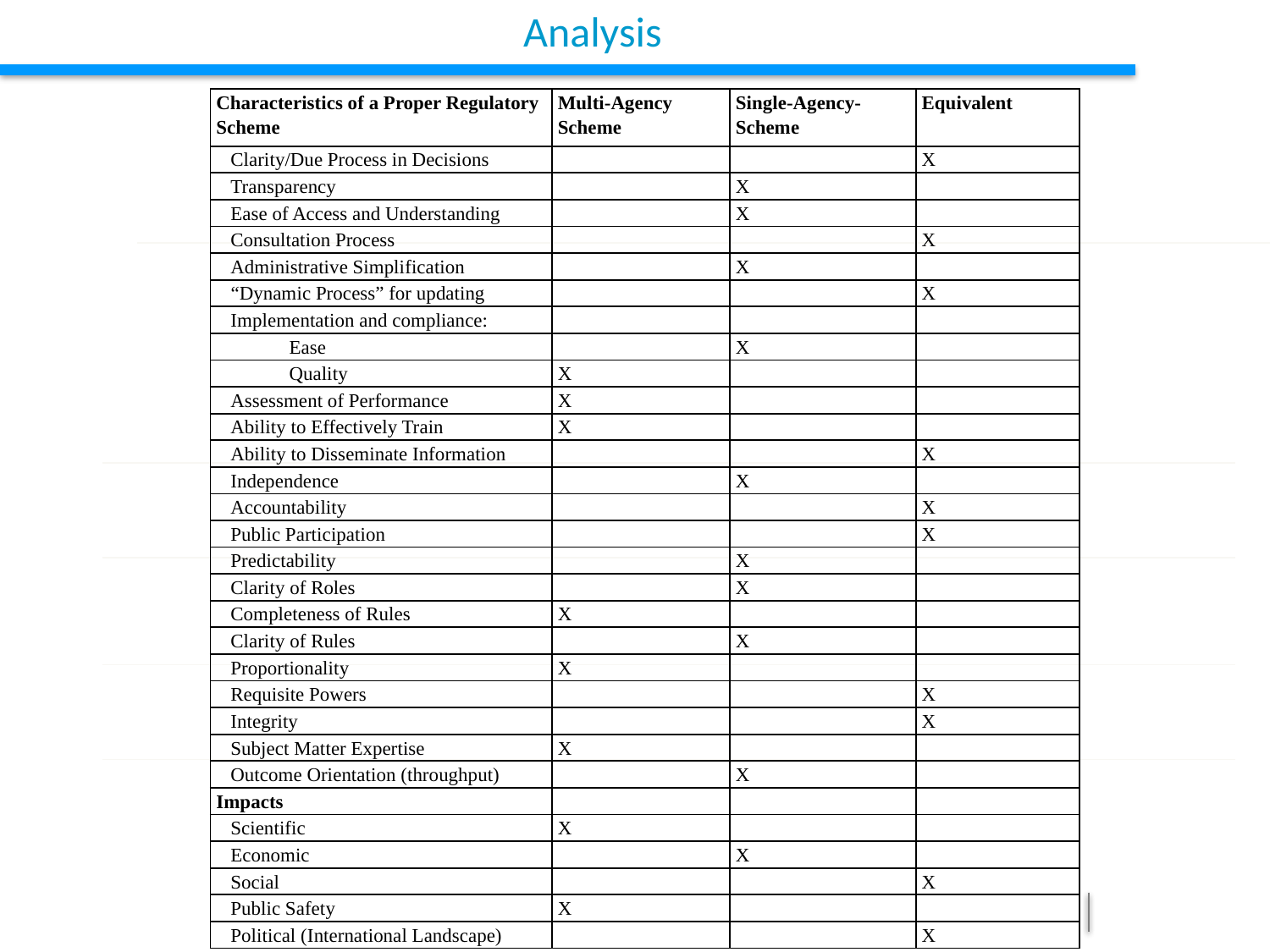

# Analysis
| Characteristics of a Proper Regulatory Scheme | Multi-Agency Scheme | Single-Agency-Scheme | Equivalent |
| --- | --- | --- | --- |
| Clarity/Due Process in Decisions |  |  | X |
| Transparency |  | X |  |
| Ease of Access and Understanding |  | X |  |
| Consultation Process |  |  | X |
| Administrative Simplification |  | X |  |
| “Dynamic Process” for updating |  |  | X |
| Implementation and compliance: |  |  |  |
| Ease |  | X |  |
| Quality | X |  |  |
| Assessment of Performance | X |  |  |
| Ability to Effectively Train | X |  |  |
| Ability to Disseminate Information |  |  | X |
| Independence |  | X |  |
| Accountability |  |  | X |
| Public Participation |  |  | X |
| Predictability |  | X |  |
| Clarity of Roles |  | X |  |
| Completeness of Rules | X |  |  |
| Clarity of Rules |  | X |  |
| Proportionality | X |  |  |
| Requisite Powers |  |  | X |
| Integrity |  |  | X |
| Subject Matter Expertise | X |  |  |
| Outcome Orientation (throughput) |  | X |  |
| Impacts |  |  |  |
| Scientific | X |  |  |
| Economic |  | X |  |
| Social |  |  | X |
| Public Safety | X |  |  |
| Political (International Landscape) |  |  | X |

* Source – Internal Cognizant research